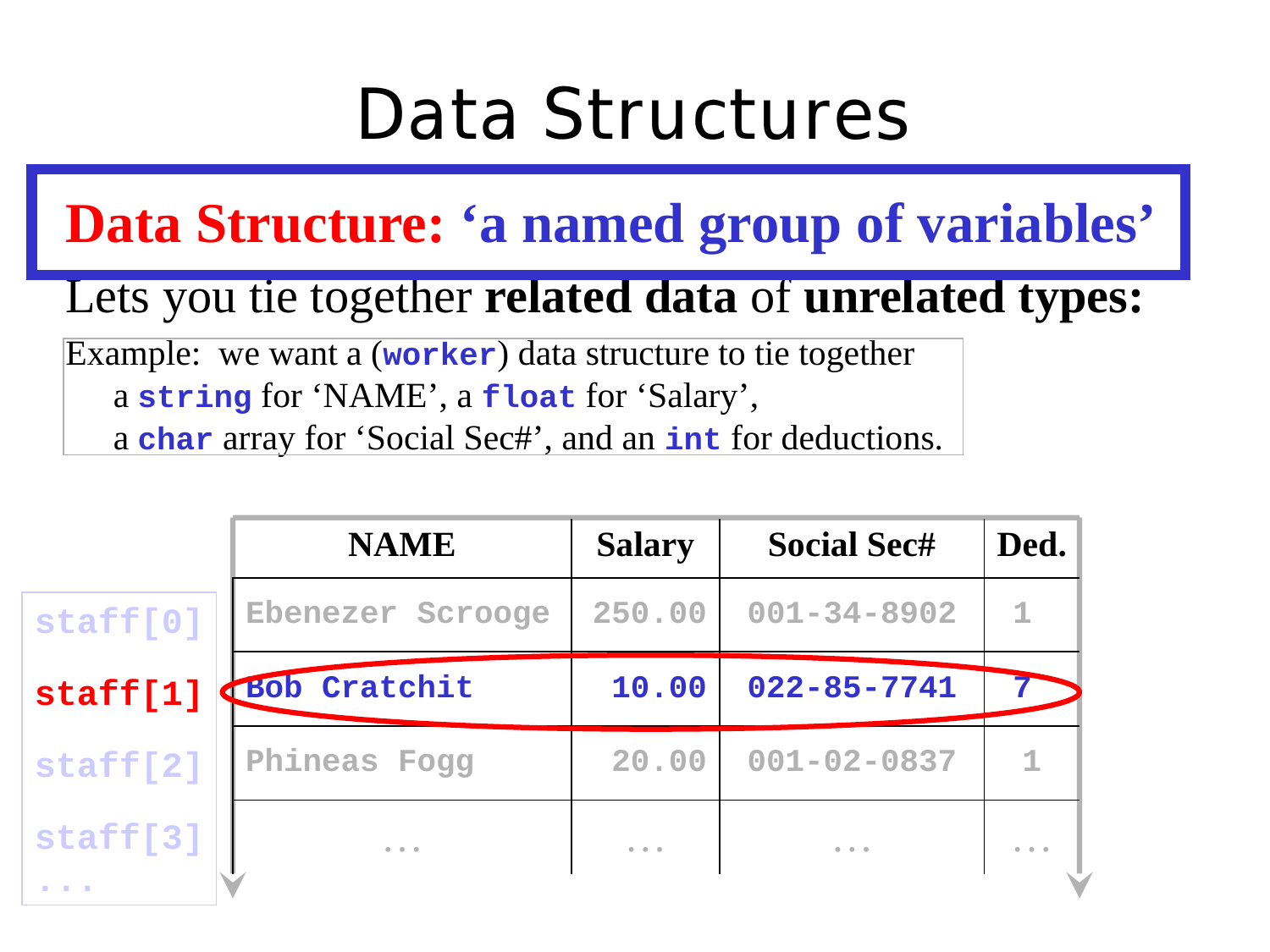

# Data Structures

Data Structure: ‘a named group of variables’
Lets you tie together related data of unrelated types:
Example:  we want a (worker) data structure to tie together
a string for ‘NAME’, a float for ‘Salary’,
a char array for ‘Social Sec#’, and an int for deductions.

|  | NAME | Salary | Social Sec# | Ded. |
| --- | --- | --- | --- | --- |
| 0 | Ebenezer Scrooge | 250.00 | 001-34-8902 | 1 |
| 1 | Bob Cratchit | 10.00 | 022-85-7741 | 7 |
| 2 | Phineas Fogg | 20.00 | 001-02-0837 | 1 |
| 3… | … | … | … | … |
staff[0]

staff[1]

staff[2]

staff[3]
...